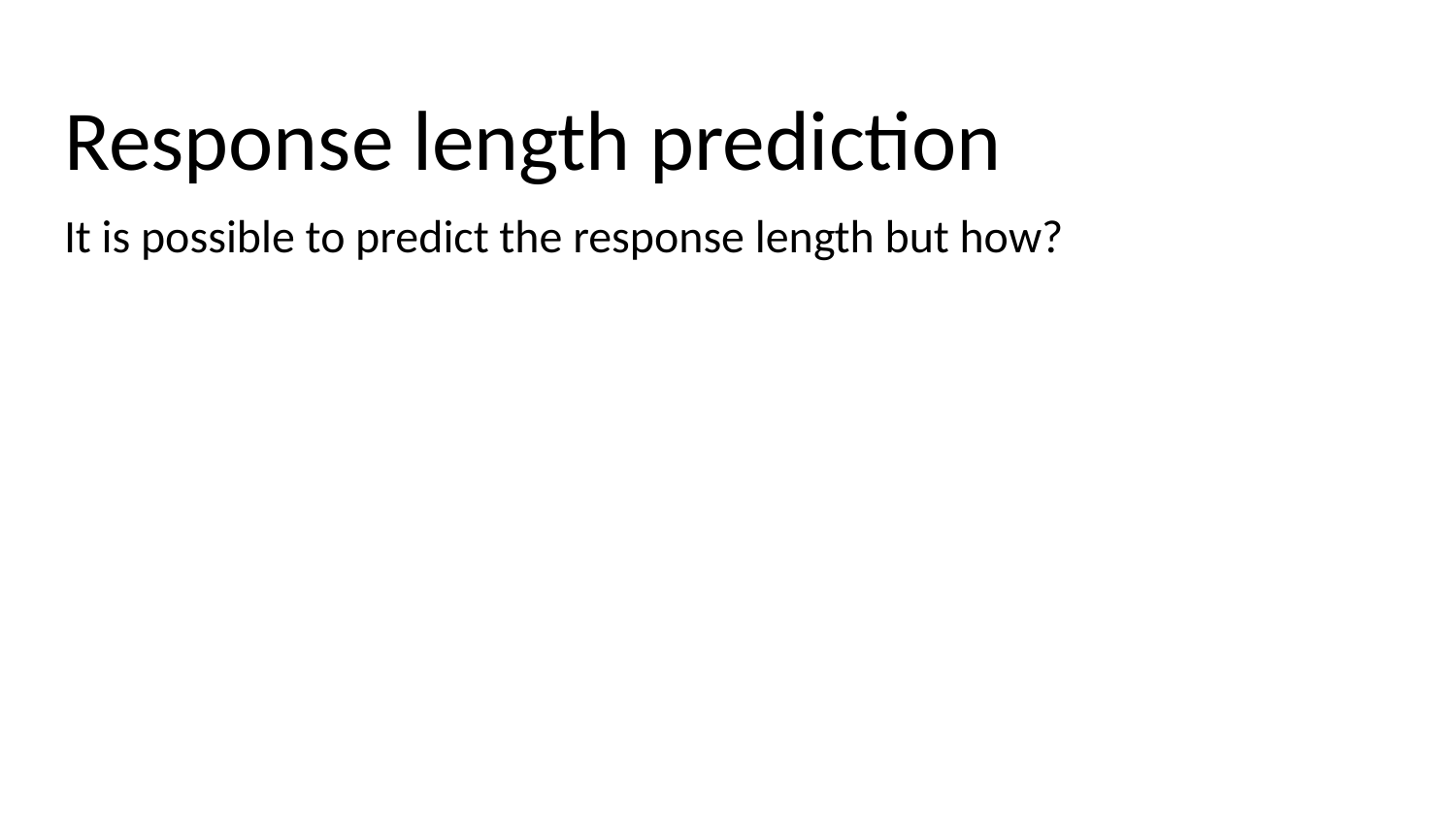

# Response length prediction
It is possible to predict the response length but how?